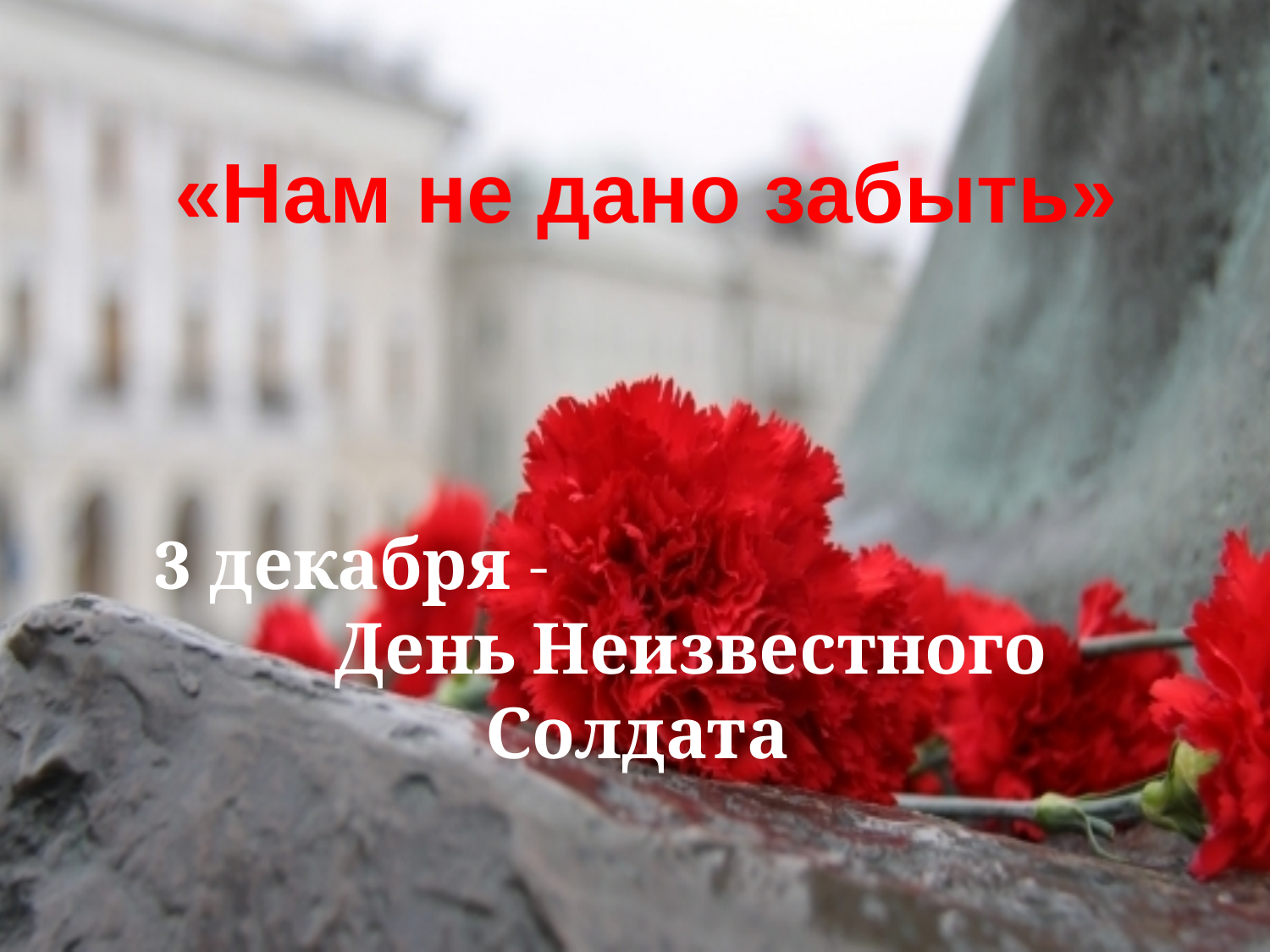

# «Нам не дано забыть»
3 декабря -                                             День Неизвестного Солдата